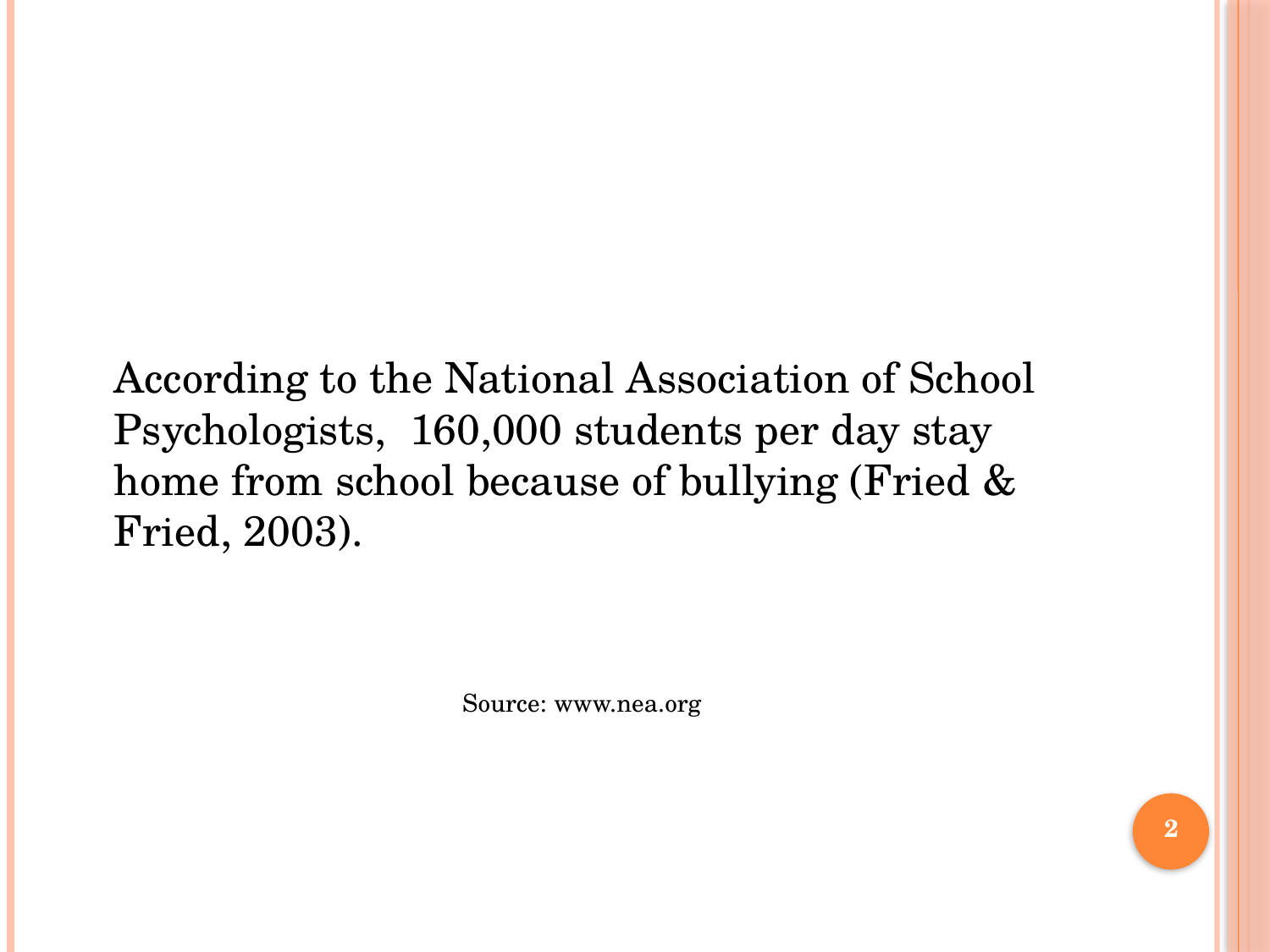

According to the National Association of School Psychologists,  160,000 students per day stay home from school because of bullying (Fried & Fried, 2003).

Source: www.nea.org
2